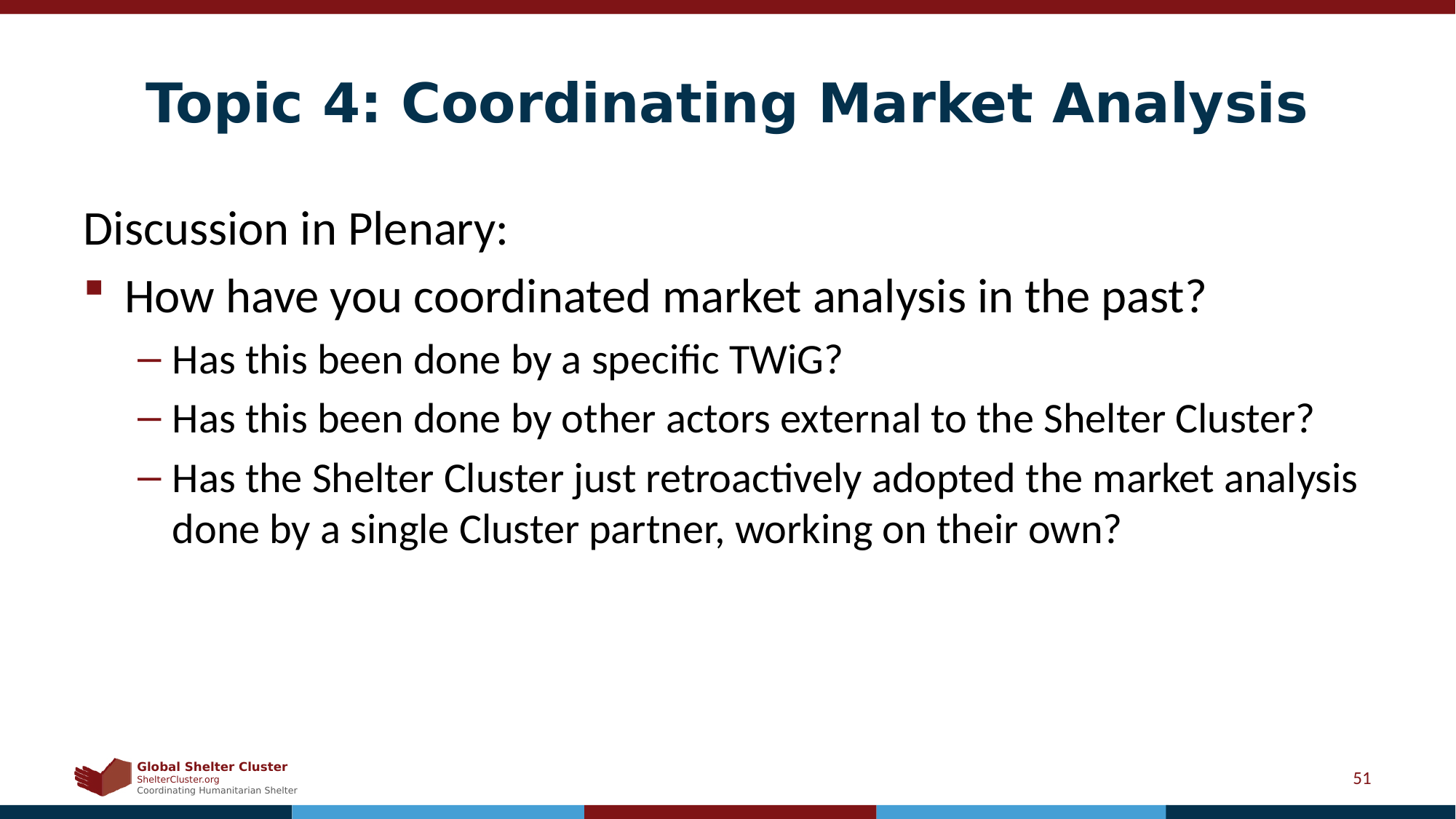

# Topic 4: Coordinating Market Analysis
Discussion in Plenary:
How have you coordinated market analysis in the past?
Has this been done by a specific TWiG?
Has this been done by other actors external to the Shelter Cluster?
Has the Shelter Cluster just retroactively adopted the market analysis done by a single Cluster partner, working on their own?
51